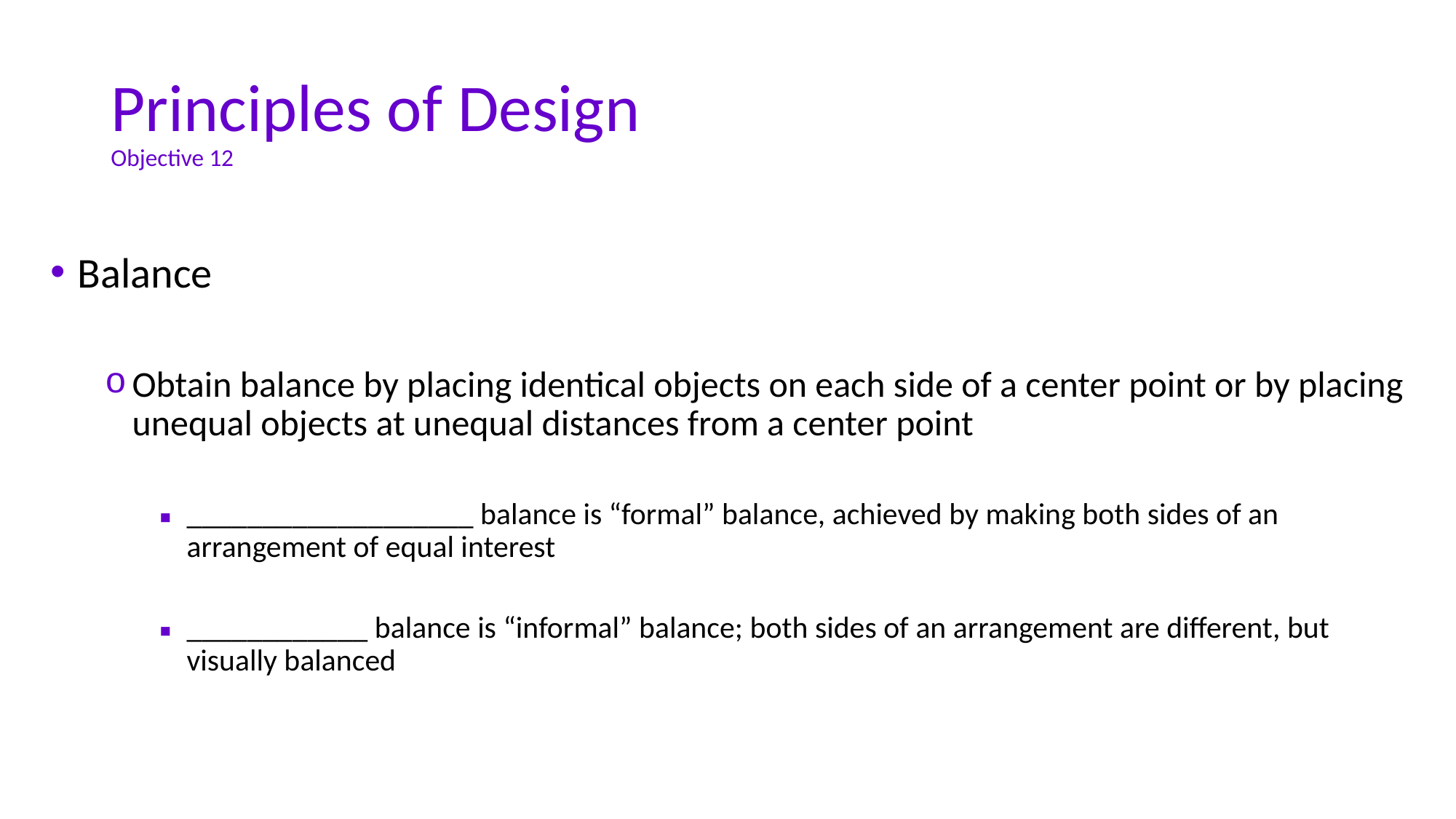

# Principles of Design Objective 12
Balance

Obtain balance by placing identical objects on each side of a center point or by placing unequal objects at unequal distances from a center point

___________________ balance is “formal” balance, achieved by making both sides of an arrangement of equal interest

____________ balance is “informal” balance; both sides of an arrangement are different, but visually balanced